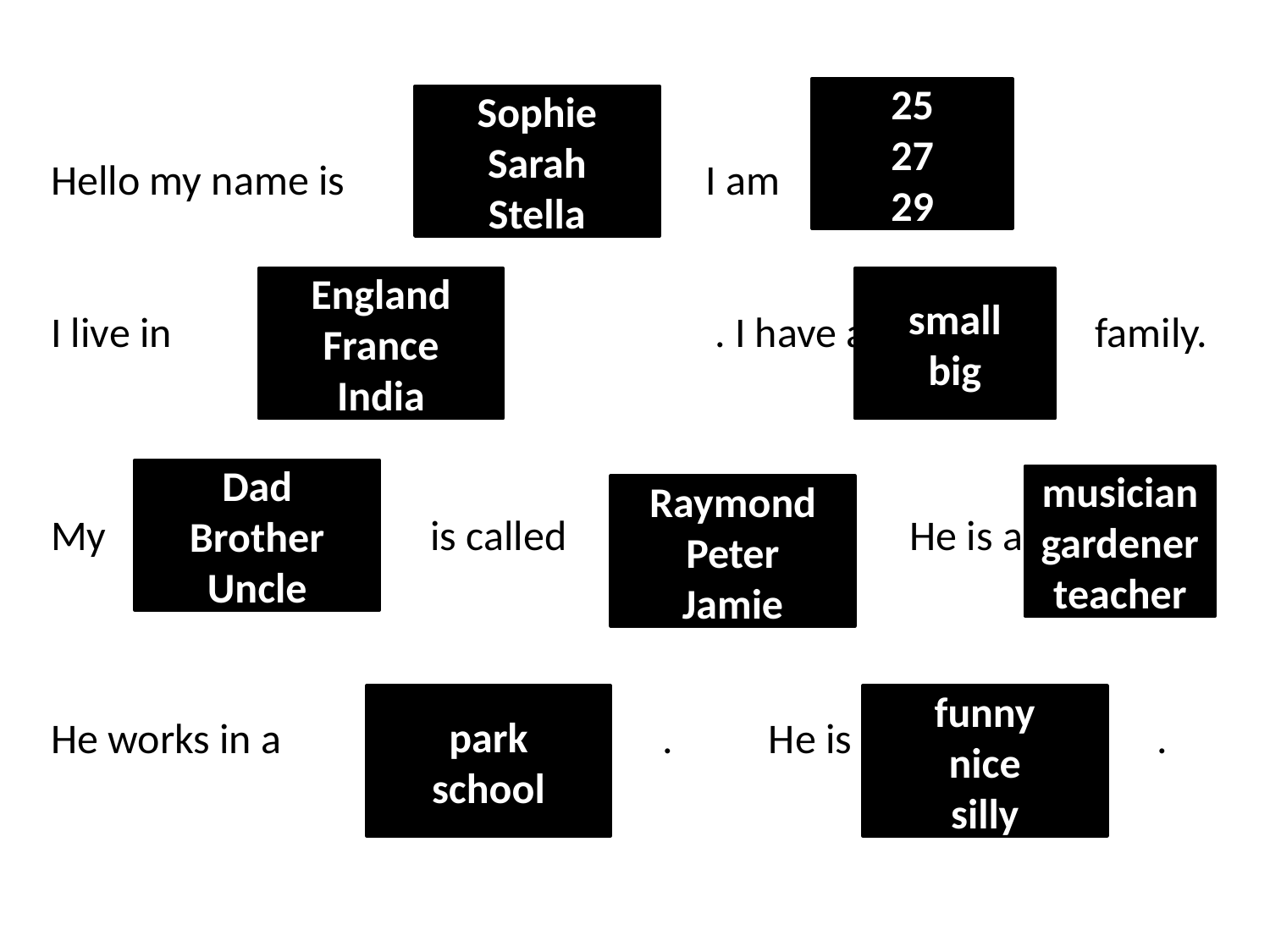

25
27
29
Sophie
Sarah
Stella
Hello my name is                                      I am

I live in                                                         . I have a                        family.

My                                  is called                                    He is a.

He works in a                                        .          He is                                .

England
France
India

small
big
Dad
Brother
Uncle
musician
gardener
teacher
Raymond
Peter
Jamie
park
school
funny
nice
silly